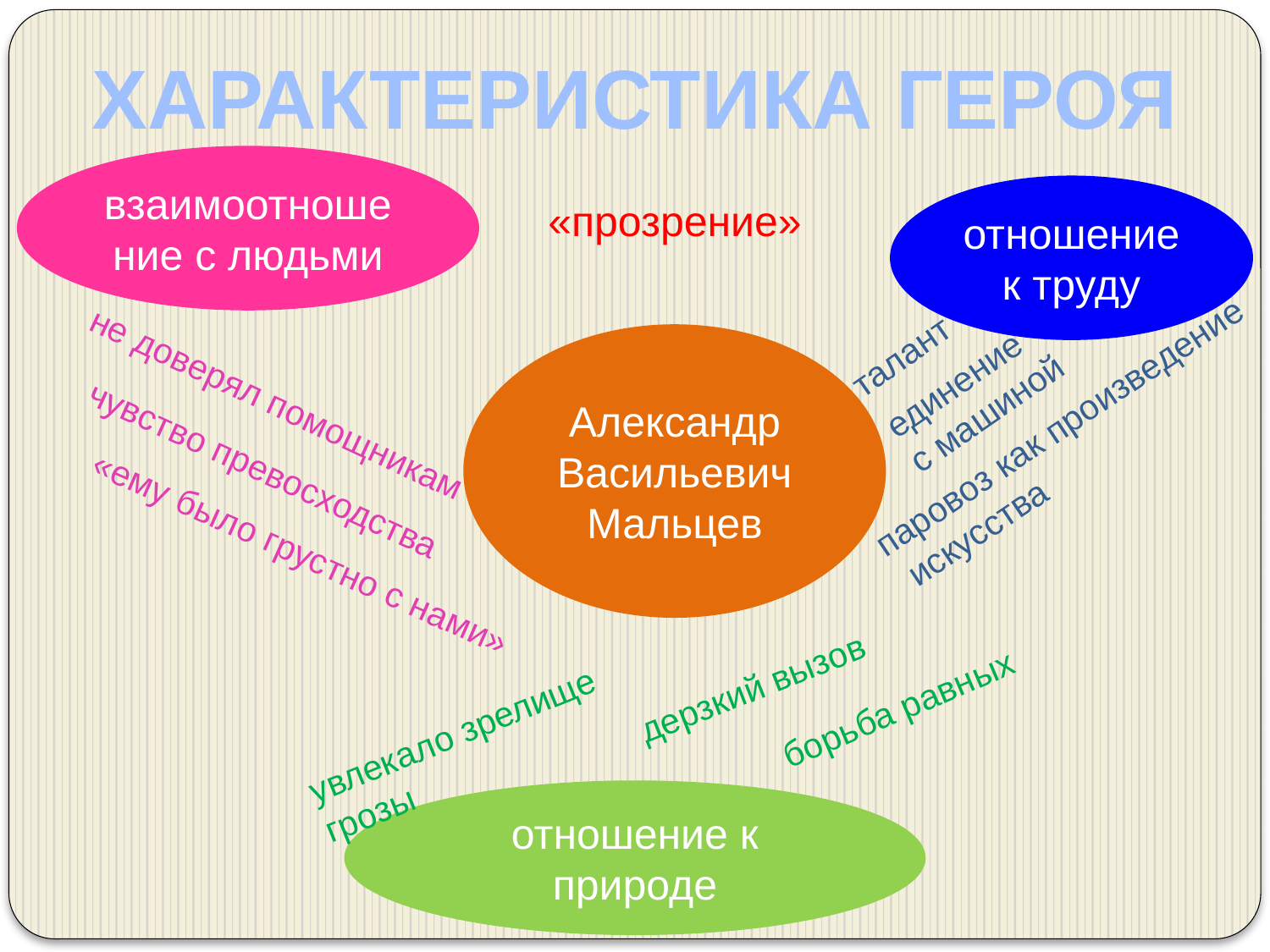

# ХАРАКТЕРИСТИКА ГЕРОЯ
взаимоотношение с людьми
отношение к труду
«прозрение»
талант
Александр Васильевич Мальцев
единение
с машиной
паровоз как произведение
 искусства
не доверял помощникам
чувство превосходства
«ему было грустно с нами»
дерзкий вызов
борьба равных
увлекало зрелище грозы
отношение к природе